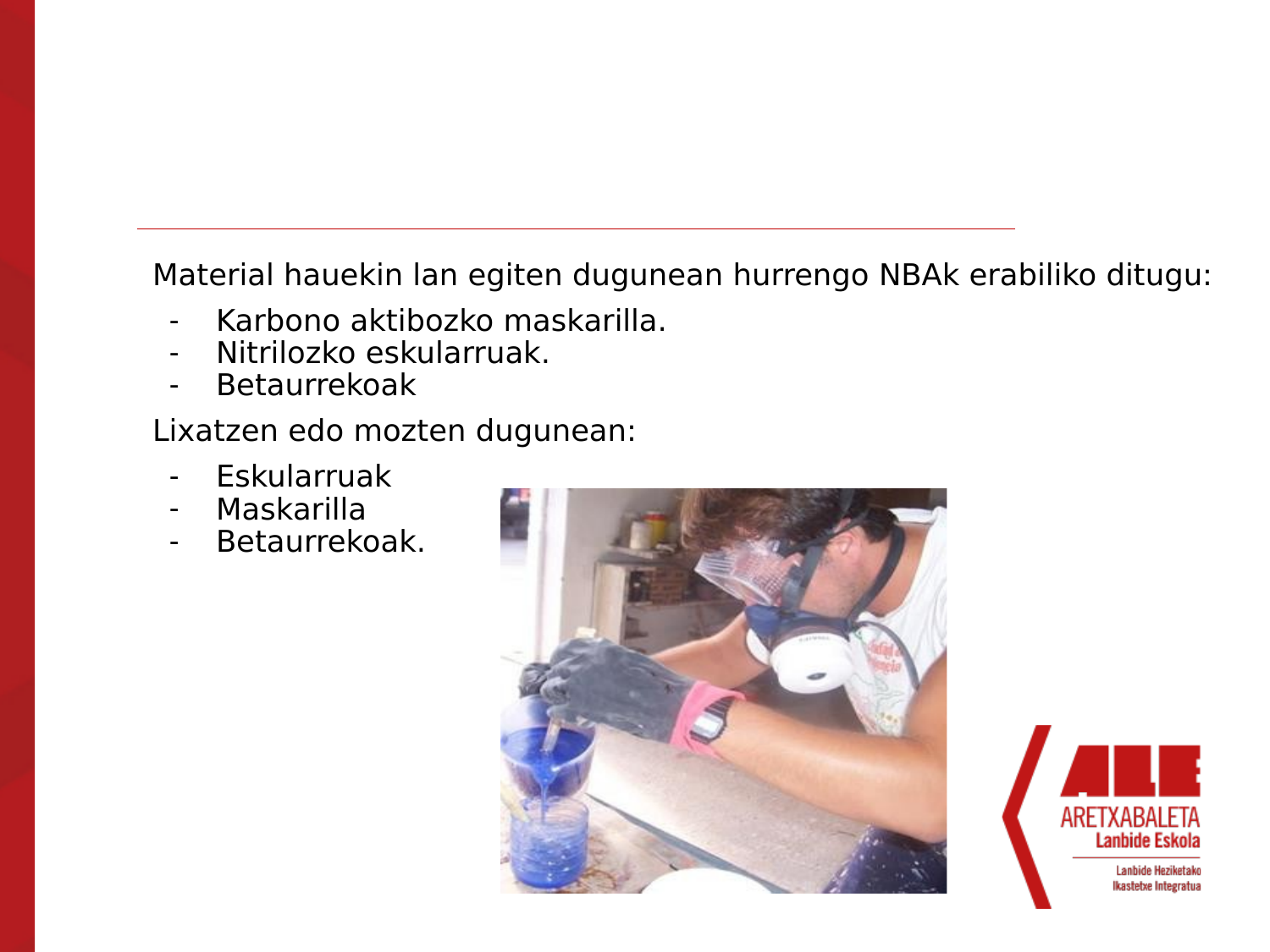

Material hauekin lan egiten dugunean hurrengo NBAk erabiliko ditugu:
Karbono aktibozko maskarilla.
Nitrilozko eskularruak.
Betaurrekoak
Lixatzen edo mozten dugunean:
Eskularruak
Maskarilla
Betaurrekoak.